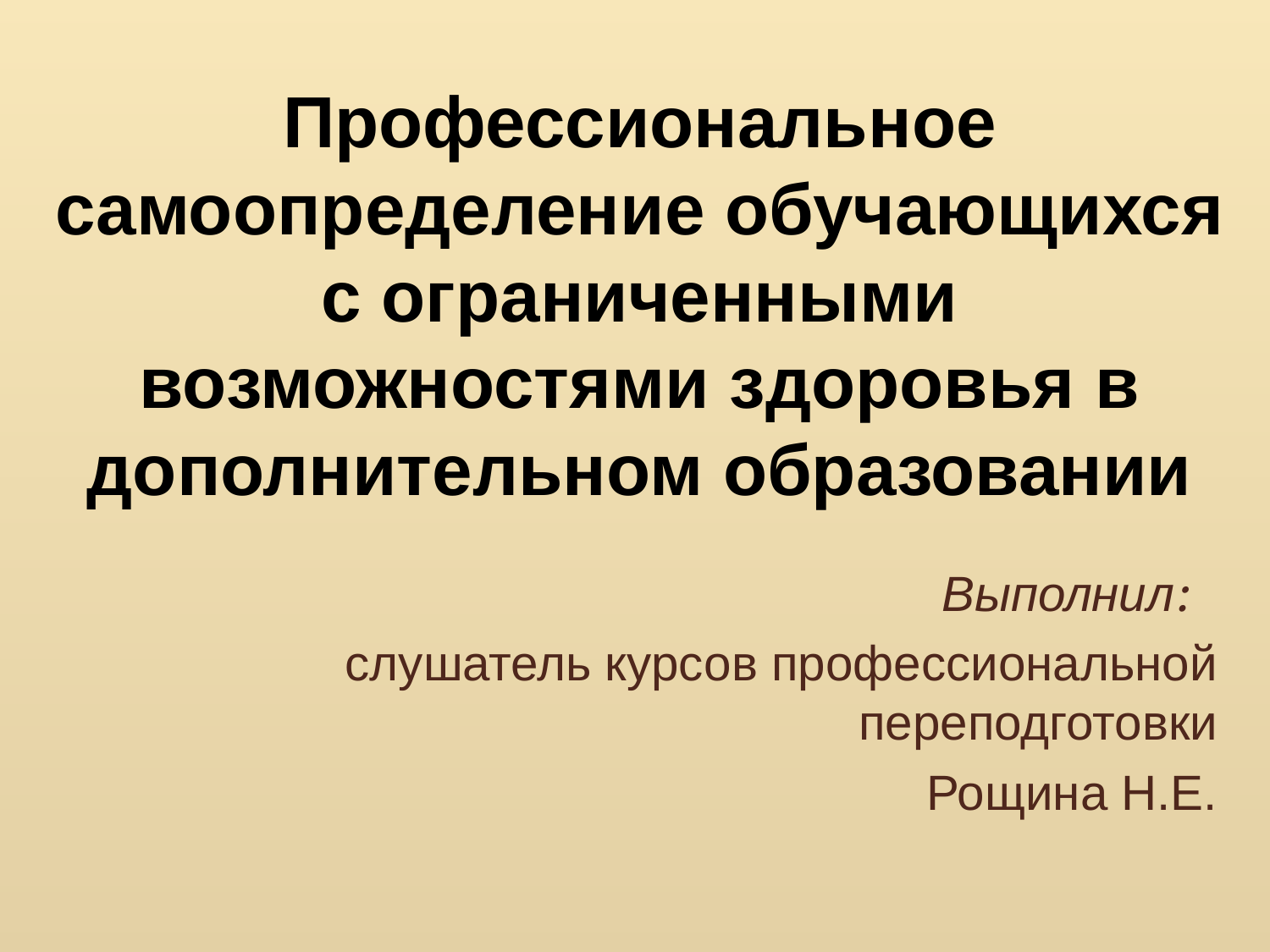

# Профессиональное самоопределение обучающихся с ограниченными возможностями здоровья в дополнительном образовании
Выполнил:
слушатель курсов профессиональной переподготовки
Рощина Н.Е.